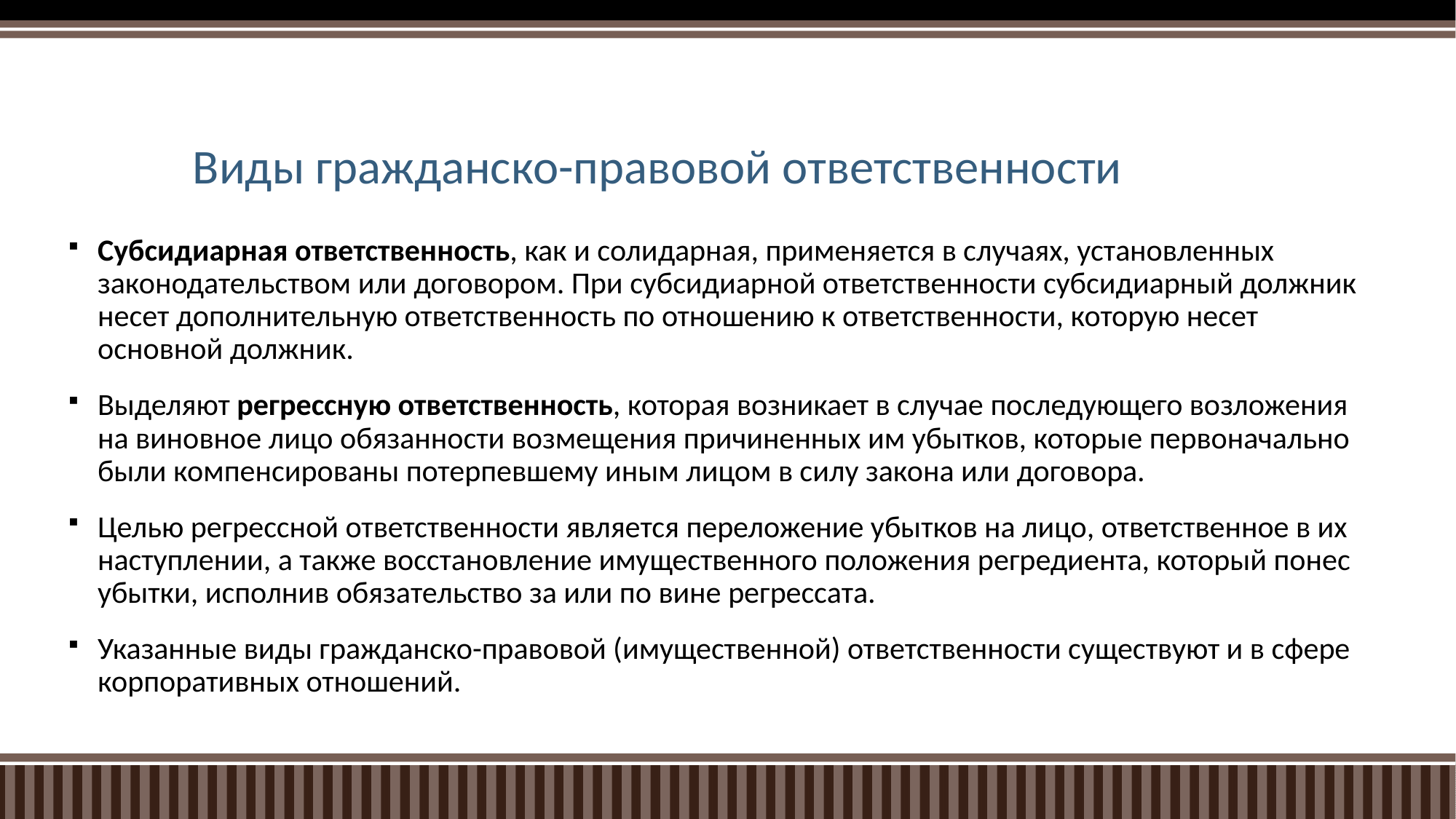

# Виды гражданско-правовой ответственности
Субсидиарная ответственность, как и солидарная, применяется в случаях, установленных законодательством или договором. При субсидиарной ответственности субсидиарный должник несет дополнительную ответственность по отношению к ответственности, которую несет основной должник.
Выделяют регрессную ответственность, которая возникает в случае последующего возложения на виновное лицо обязанности возмещения причиненных им убытков, которые первоначально были компенсированы потерпевшему иным лицом в силу закона или договора.
Целью регрессной ответственности является переложение убытков на лицо, ответственное в их наступлении, а также восстановление имущественного положения регредиента, который понес убытки, исполнив обязательство за или по вине регрессата.
Указанные виды гражданско-правовой (имущественной) ответственности существуют и в сфере корпоративных отношений.